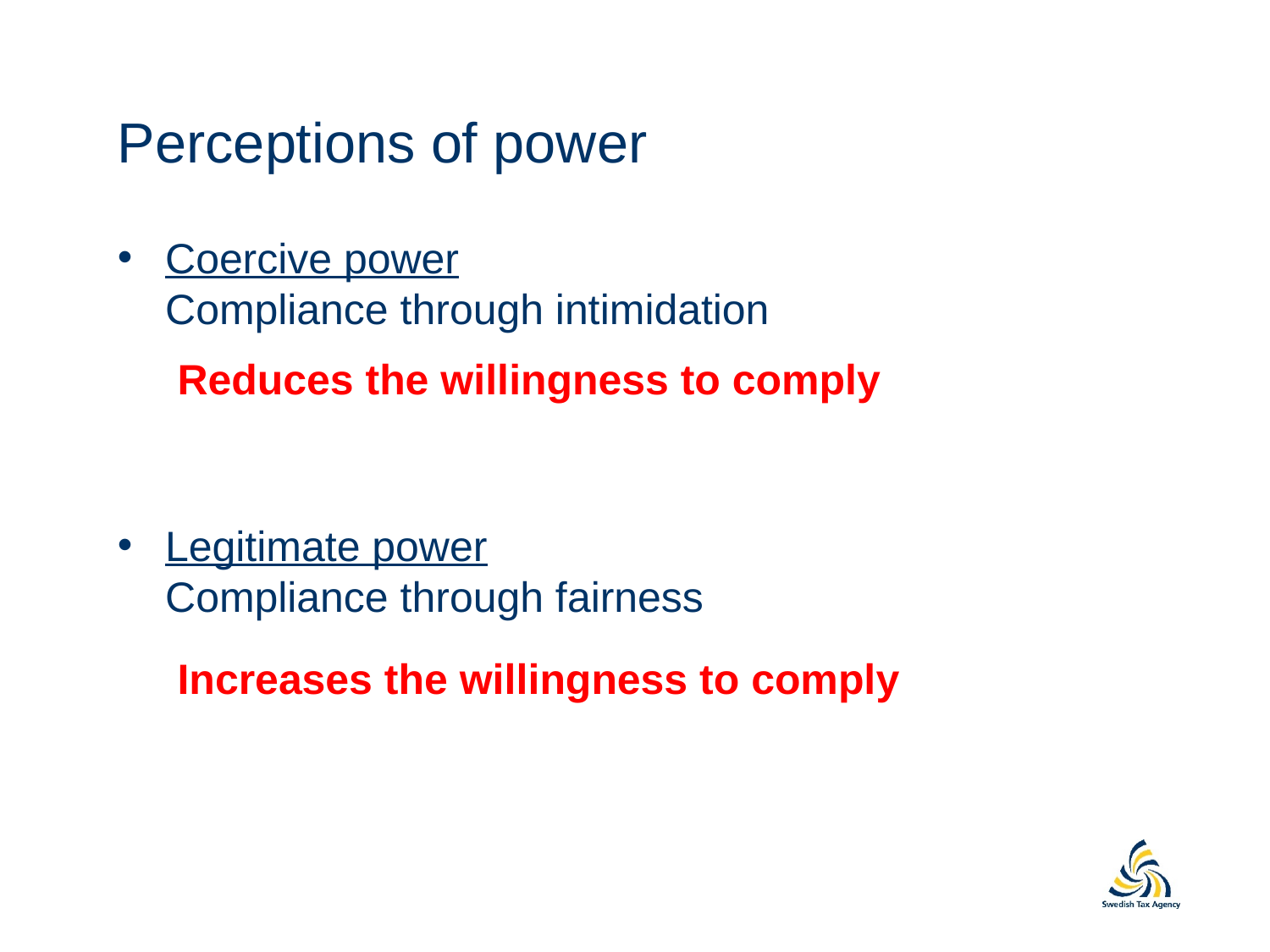

# Perceptions of power
Coercive power
Compliance through intimidation

Legitimate power
Compliance through fairness

Reduces the willingness to comply
Increases the willingness to comply